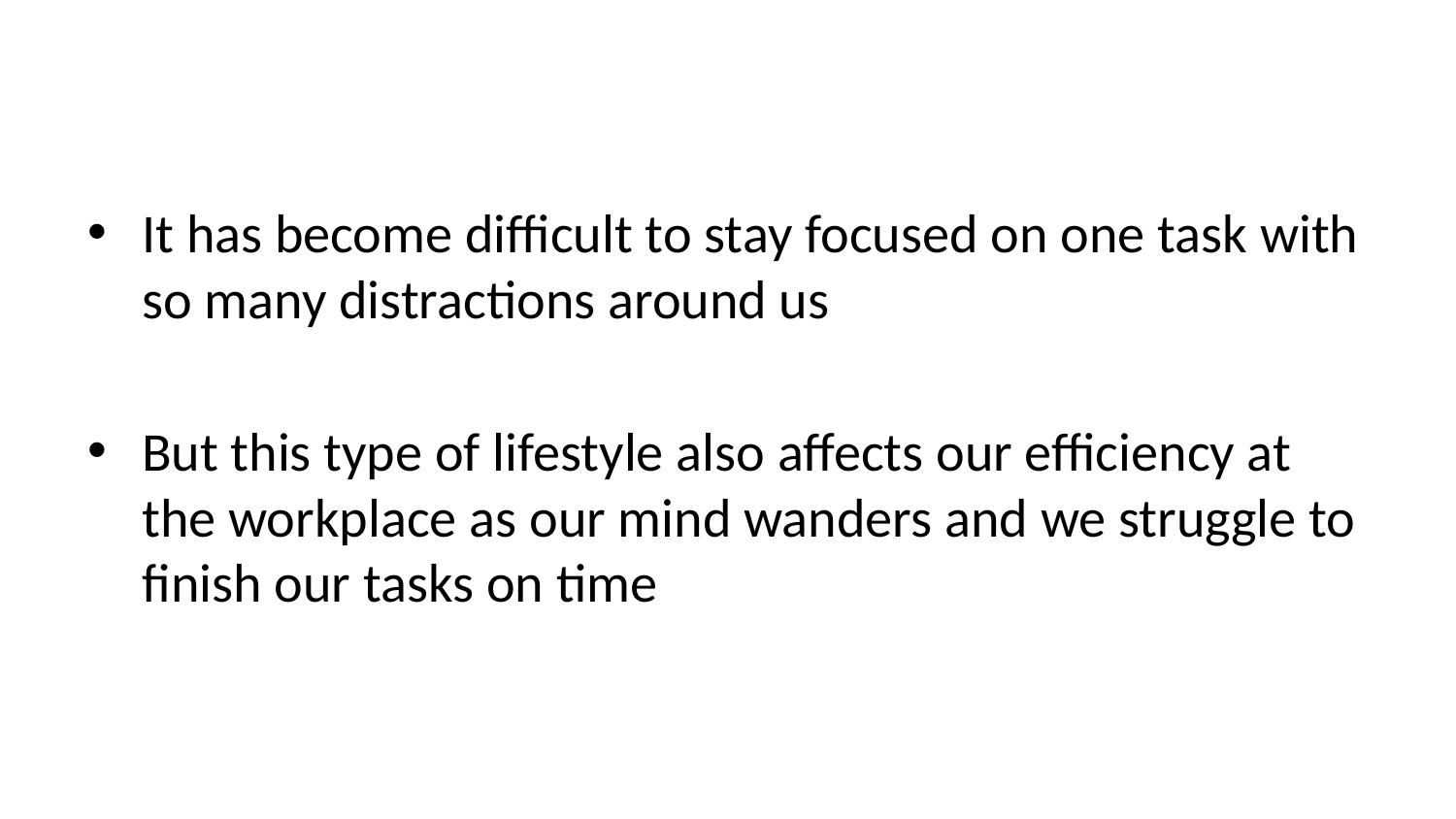

It has become difficult to stay focused on one task with so many distractions around us

But this type of lifestyle also affects our efficiency at the workplace as our mind wanders and we struggle to finish our tasks on time